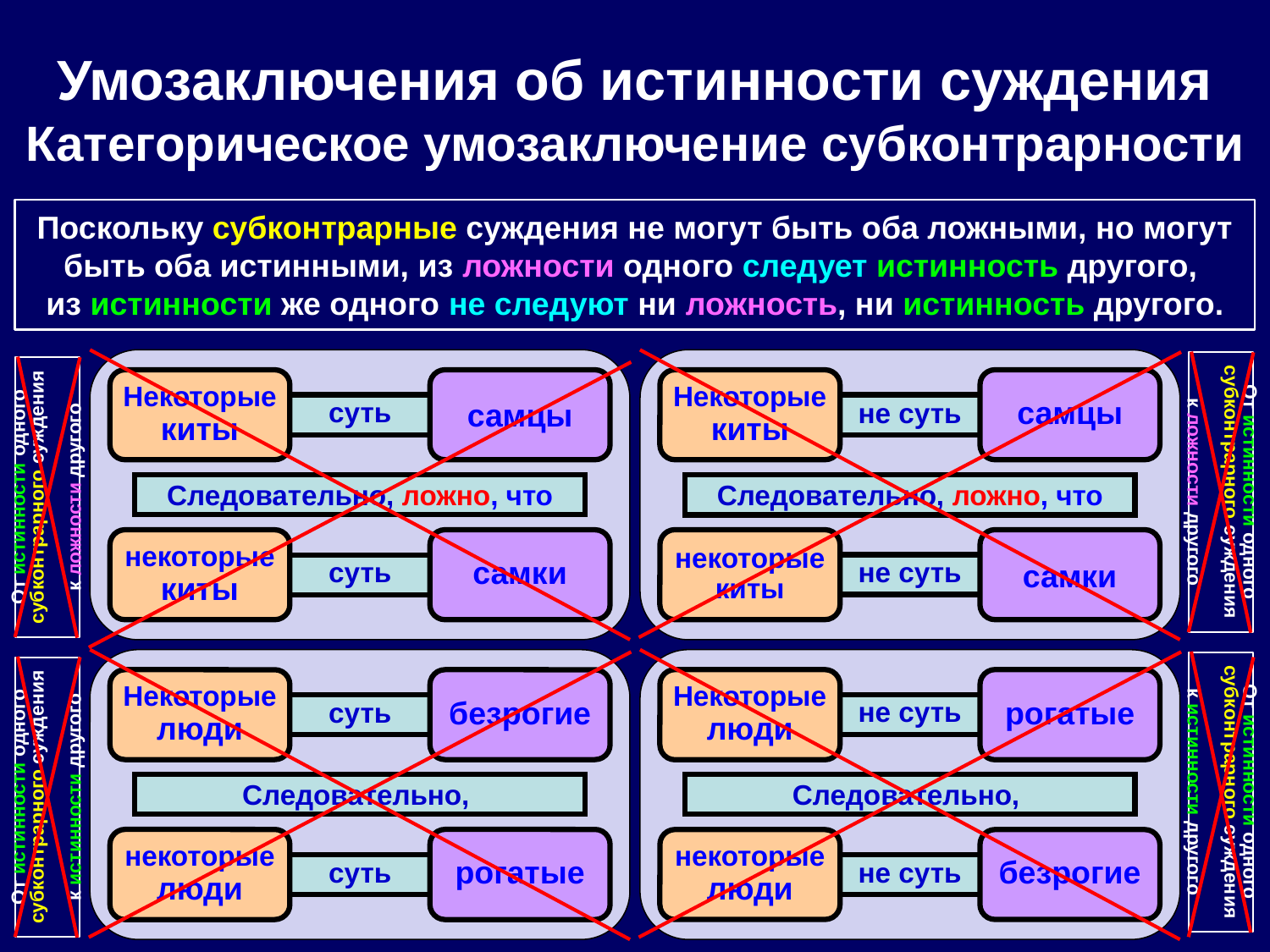

Умозаключения об истинности суждения
Категорическое умозаключение субконтрарности
Поскольку субконтрарные суждения не могут быть оба ложными, но могут быть оба истинными, из ложности одного следует истинность другого,
из истинности же одного не следуют ни ложность, ни истинность другого.

Некоторые
киты
самцы
Некоторые
киты
самцы
суть
не суть
От истинности одного субконтрарного суждения
к ложности другого
От истинности одного субконтрарного суждения
к ложности другого
Следовательно, ложно, что
Следовательно, ложно, что
некоторые
киты
самки
некоторые
киты
самки
не суть
суть

Некоторые
люди
рогатые
Некоторые
люди
безрогие
суть
не суть
От истинности одного субконтрарного суждения
к истинности другого
От истинности одного субконтрарного суждения
к истинности другого
Следовательно,
Следовательно,
некоторые
люди
рогатые
некоторые
люди
безрогие
не суть
суть